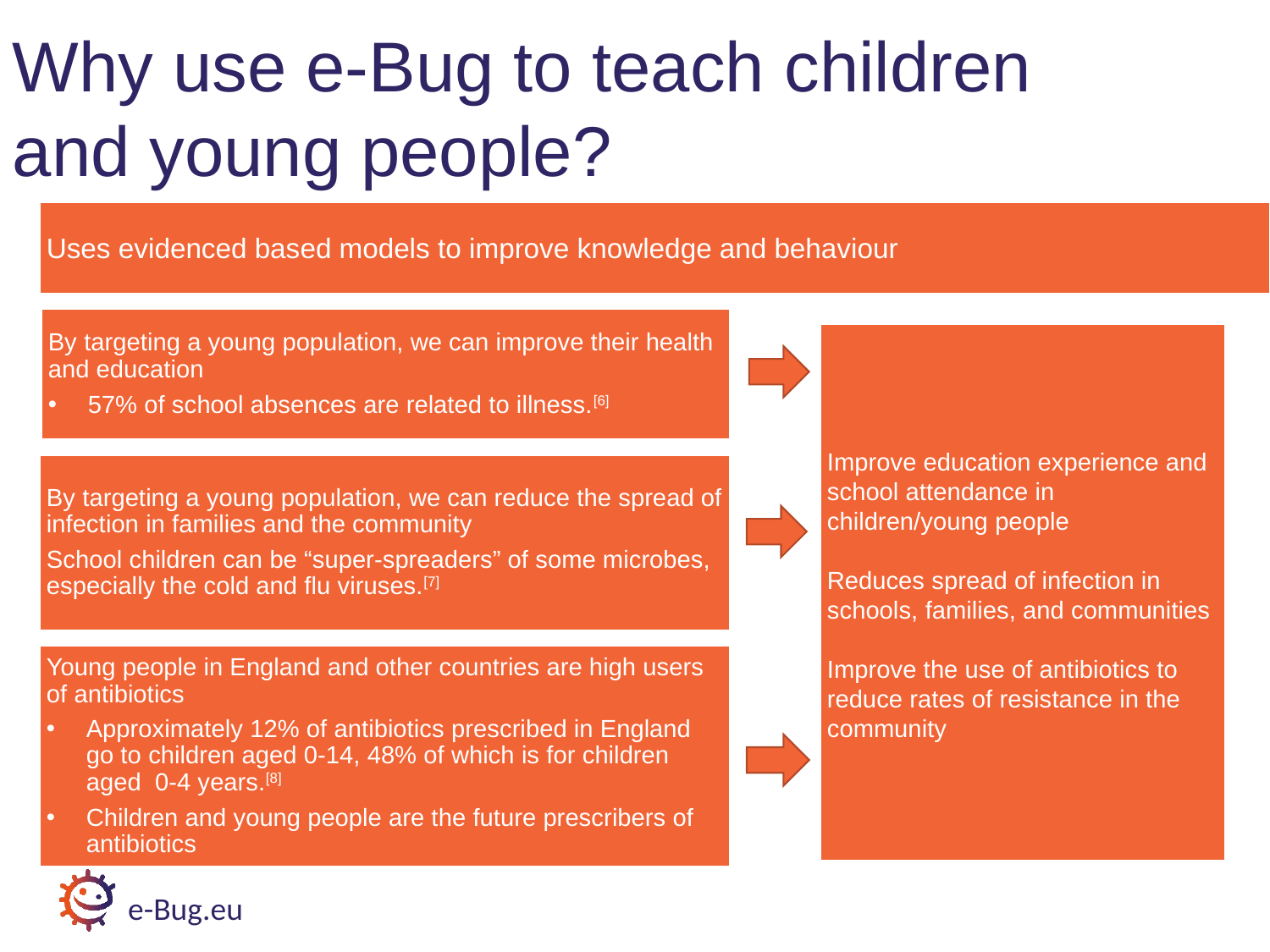

Why use e-Bug to teach children and young people?

Uses evidenced based models to improve knowledge and behaviour

By targeting a young population, we can improve their health and education
57% of school absences are related to illness.[6]

Improve education experience and school attendance in children/young people

Reduces spread of infection in schools, families, and communities

Improve the use of antibiotics to reduce rates of resistance in the community

By targeting a young population, we can reduce the spread of infection in families and the community
School children can be “super-spreaders” of some microbes, especially the cold and flu viruses.[7]

Young people in England and other countries are high users of antibiotics
Approximately 12% of antibiotics prescribed in England go to children aged 0-14, 48% of which is for children aged  0-4 years.[8]
Children and young people are the future prescribers of antibiotics

e-Bug.eu